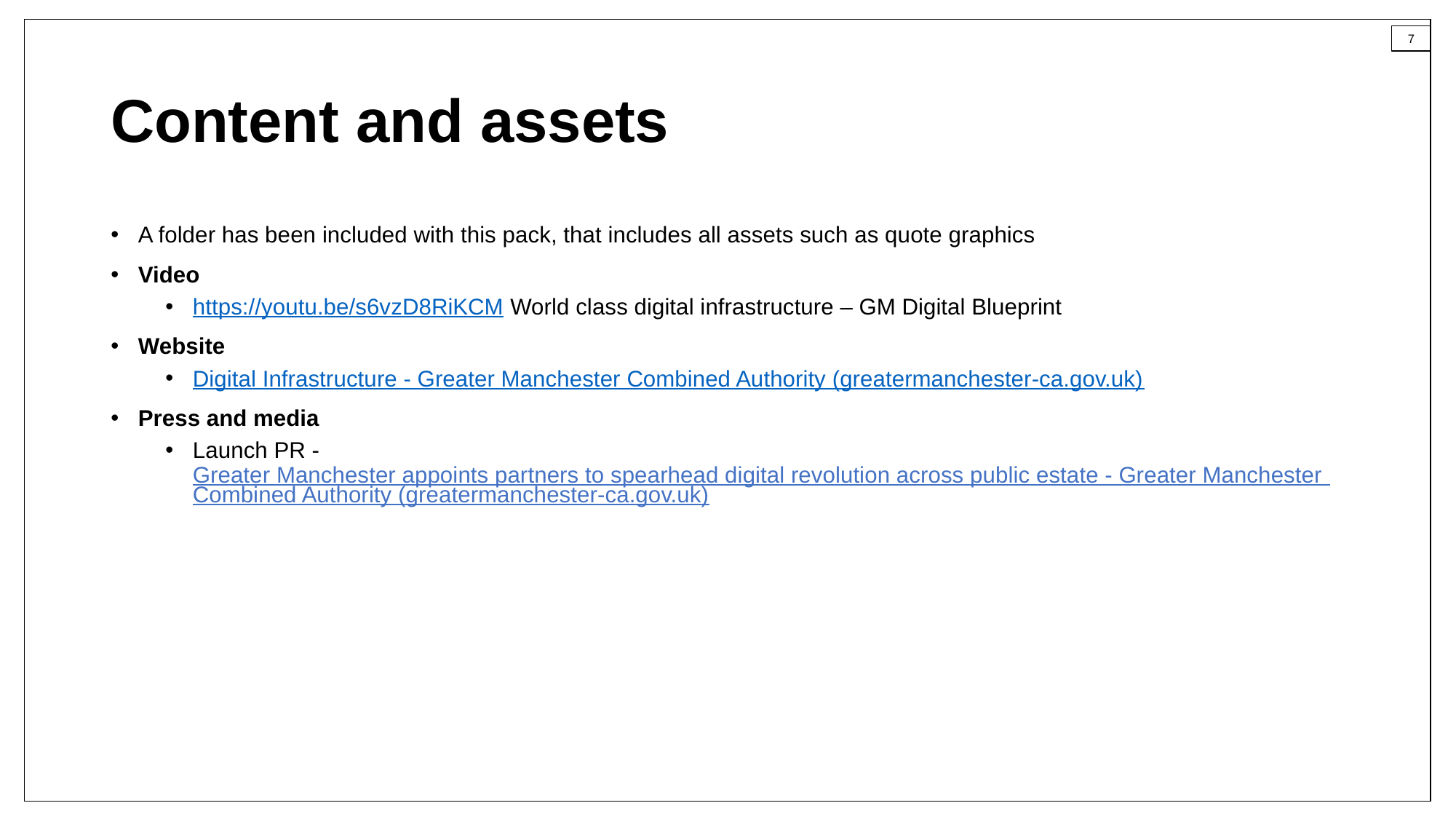

# Content and assets
A folder has been included with this pack, that includes all assets such as quote graphics
Video
https://youtu.be/s6vzD8RiKCM World class digital infrastructure – GM Digital Blueprint
Website
Digital Infrastructure - Greater Manchester Combined Authority (greatermanchester-ca.gov.uk)
Press and media
Launch PR - Greater Manchester appoints partners to spearhead digital revolution across public estate - Greater Manchester Combined Authority (greatermanchester-ca.gov.uk)